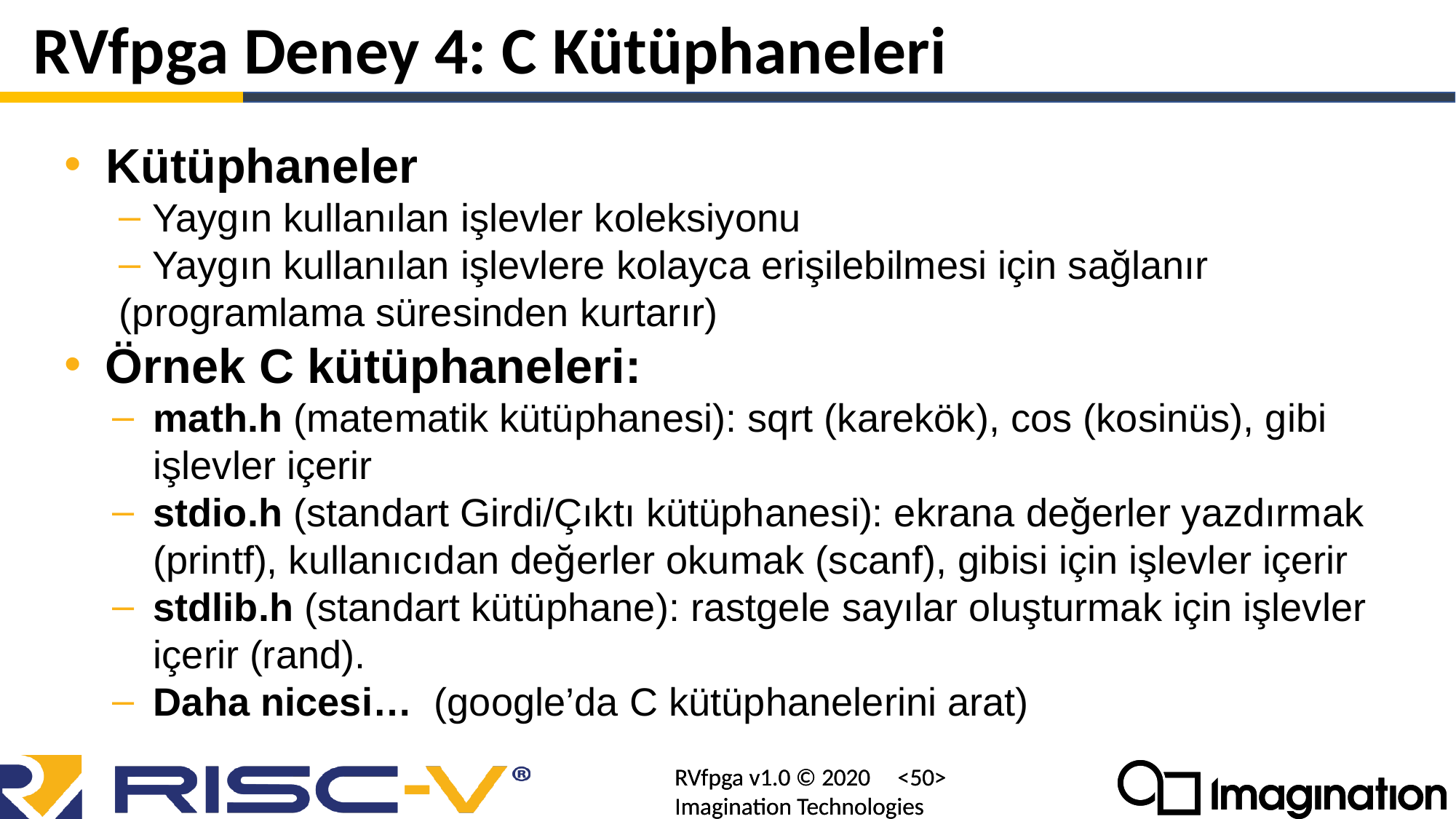

# RVfpga Deney 4: C Kütüphaneleri
Kütüphaneler
 Yaygın kullanılan işlevler koleksiyonu
 Yaygın kullanılan işlevlere kolayca erişilebilmesi için sağlanır (programlama süresinden kurtarır)
Örnek C kütüphaneleri:
math.h (matematik kütüphanesi): sqrt (karekök), cos (kosinüs), gibi işlevler içerir
stdio.h (standart Girdi/Çıktı kütüphanesi): ekrana değerler yazdırmak (printf), kullanıcıdan değerler okumak (scanf), gibisi için işlevler içerir
stdlib.h (standart kütüphane): rastgele sayılar oluşturmak için işlevler içerir (rand).
Daha nicesi…  (google’da C kütüphanelerini arat)